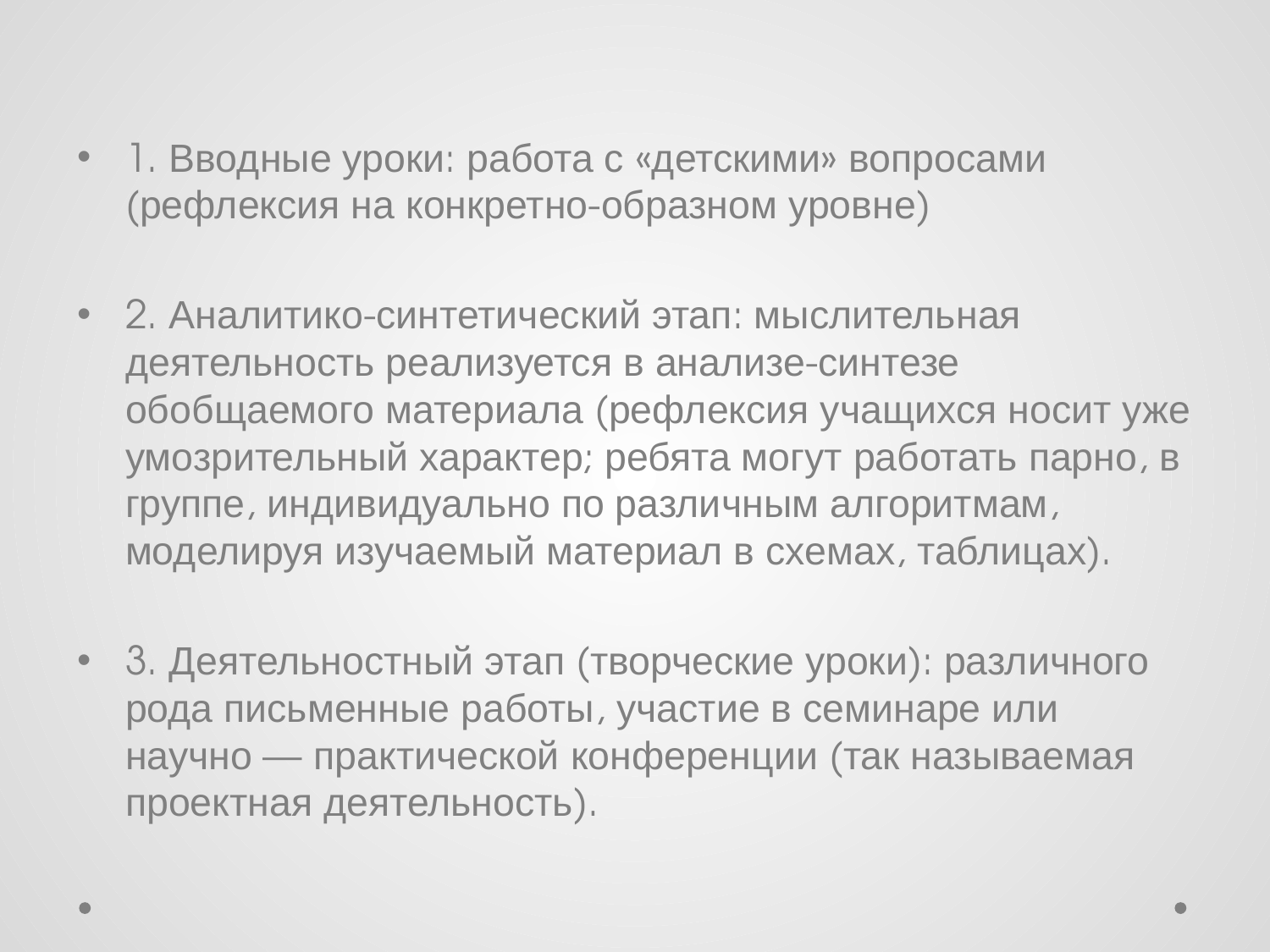

1. Вводные уроки: работа с «детскими» вопросами (рефлексия на конкретно-образном уровне)

2. Аналитико-синтетический этап: мыслительная деятельность реализуется в анализе-синтезе обобщаемого материала (рефлексия учащихся носит уже умозрительный характер; ребята могут работать парно, в группе, индивидуально по различным алгоритмам, моделируя изучаемый материал в схемах, таблицах).

3. Деятельностный этап (творческие уроки): различного рода письменные работы, участие в семинаре или научно — практической конференции (так называемая проектная деятельность).